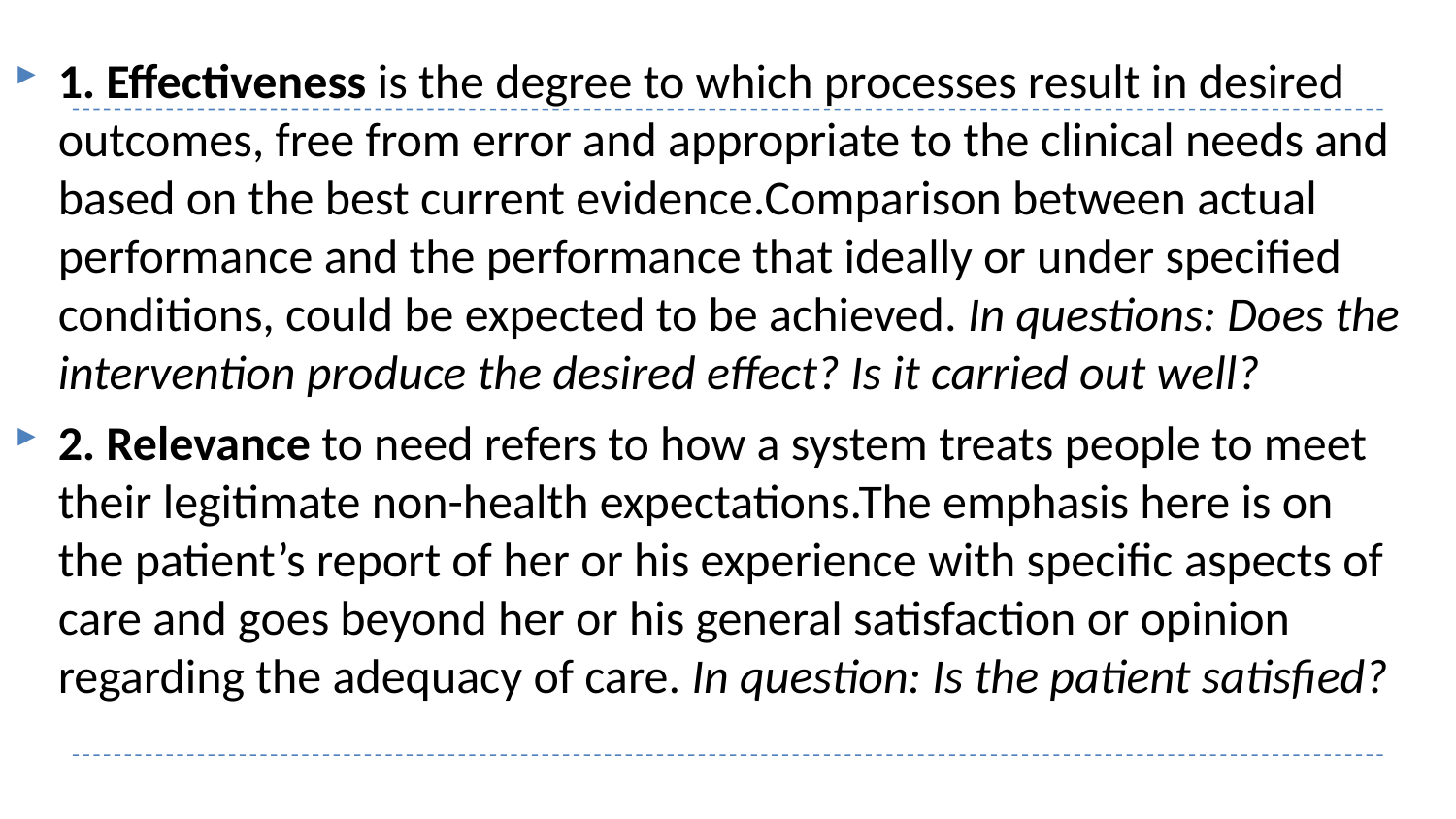

1. Effectiveness is the degree to which processes result in desired outcomes, free from error and appropriate to the clinical needs and based on the best current evidence.Comparison between actual performance and the performance that ideally or under specified conditions, could be expected to be achieved. In questions: Does the intervention produce the desired effect? Is it carried out well?
2. Relevance to need refers to how a system treats people to meet their legitimate non-health expectations.The emphasis here is on the patient’s report of her or his experience with specific aspects of care and goes beyond her or his general satisfaction or opinion regarding the adequacy of care. In question: Is the patient satisfied?
#